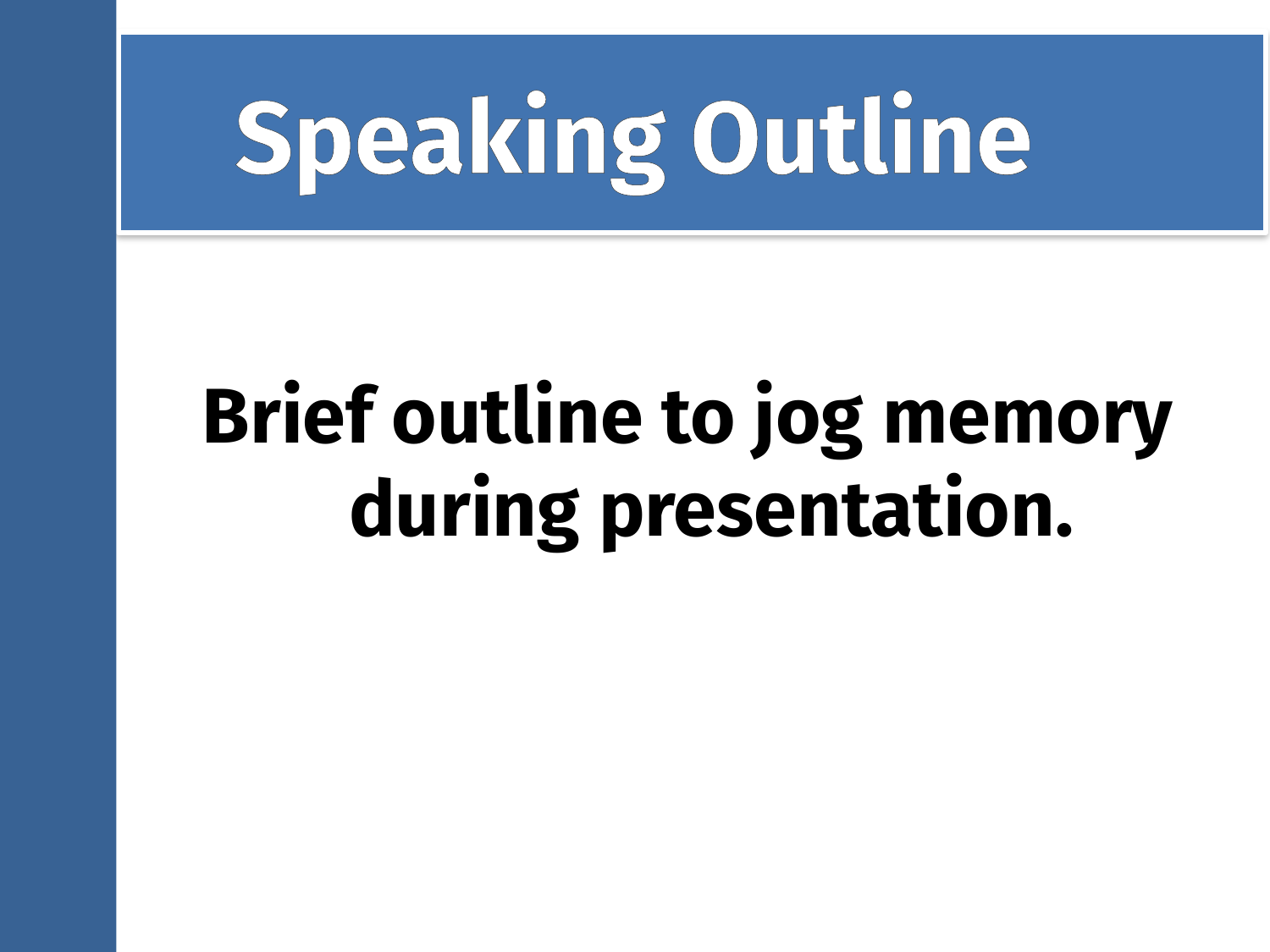

# Speaking Outline
Brief outline to jog memory during presentation.